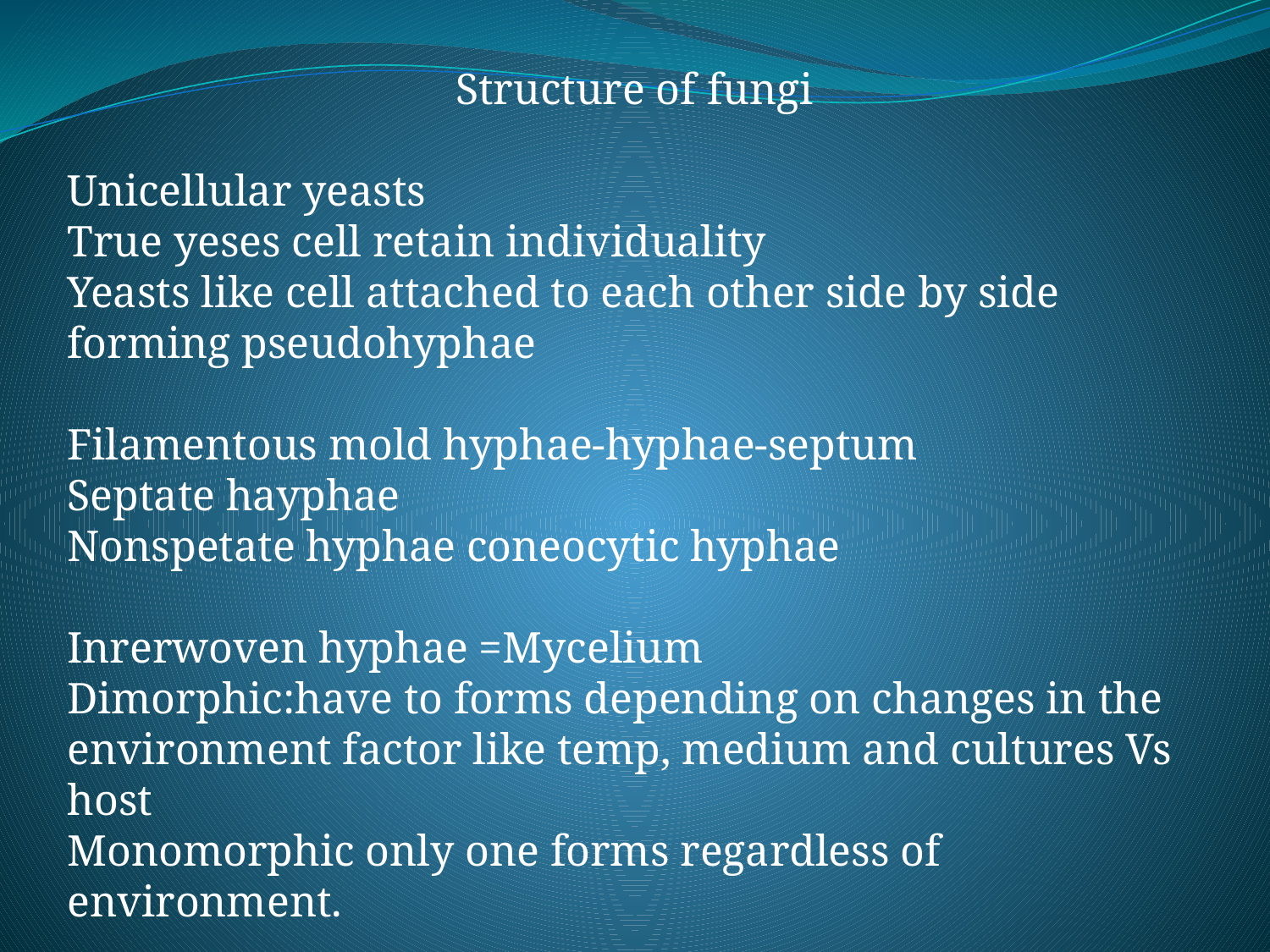

Structure of fungi

Unicellular yeasts
True yeses cell retain individuality
Yeasts like cell attached to each other side by side forming pseudohyphae

Filamentous mold hyphae-hyphae-septum
Septate hayphae
Nonspetate hyphae coneocytic hyphae

Inrerwoven hyphae =Mycelium
Dimorphic:have to forms depending on changes in the environment factor like temp, medium and cultures Vs host
Monomorphic only one forms regardless of environment.